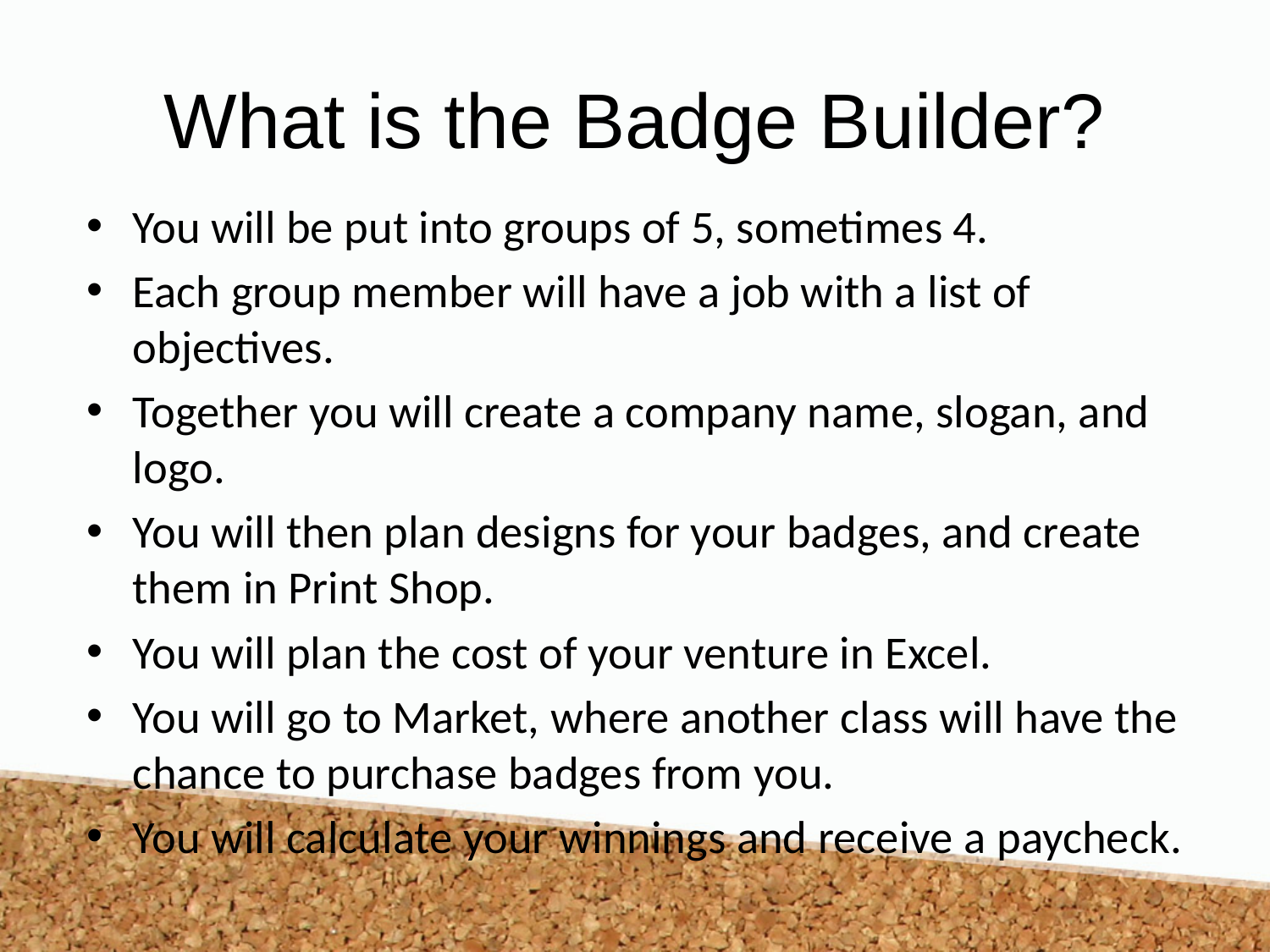

# What is the Badge Builder?
You will be put into groups of 5, sometimes 4.
Each group member will have a job with a list of objectives.
Together you will create a company name, slogan, and logo.
You will then plan designs for your badges, and create them in Print Shop.
You will plan the cost of your venture in Excel.
You will go to Market, where another class will have the chance to purchase badges from you.
You will calculate your winnings and receive a paycheck.